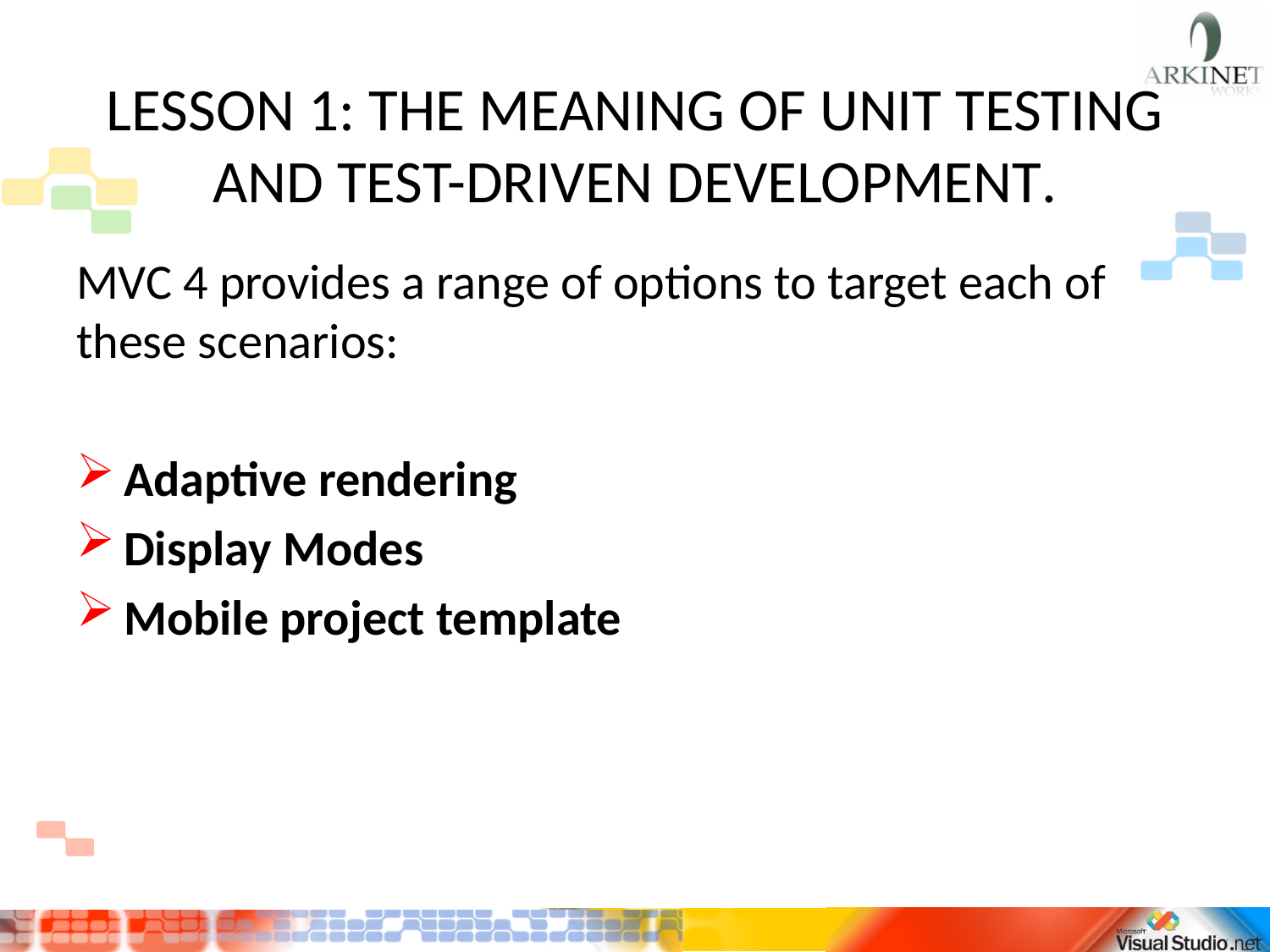

# LESSON 1: THE MEANING OF UNIT TESTING AND TEST-DRIVEN DEVELOPMENT.
MVC 4 provides a range of options to target each of these scenarios:

Adaptive rendering
Display Modes
Mobile project template